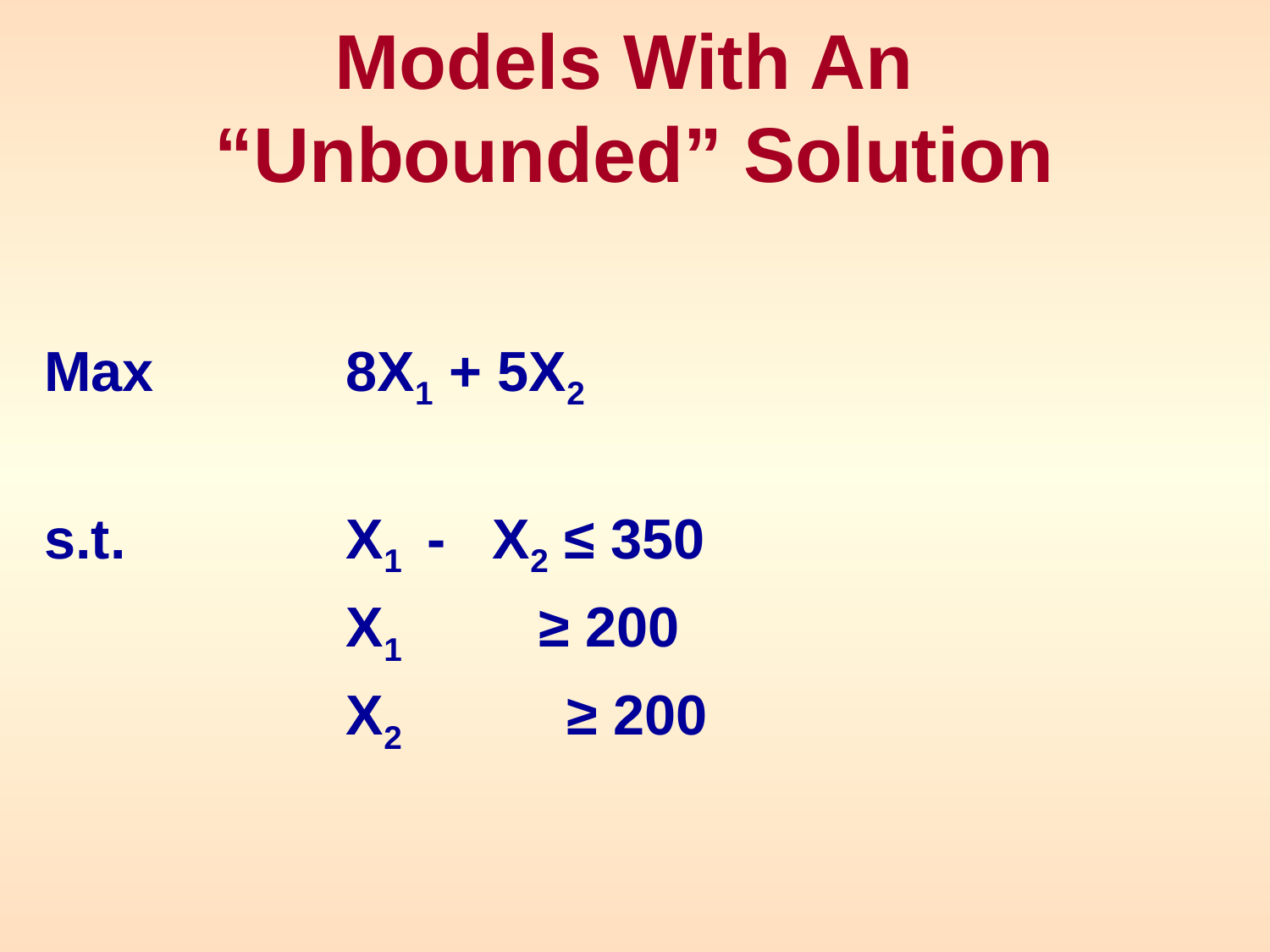

# Models With An “Unbounded” Solution

Max 		8X1 + 5X2

s.t.	  	X1  -   X2 ≤ 350
	  		X1               ≥ 200
		 	X2 	      ≥ 200